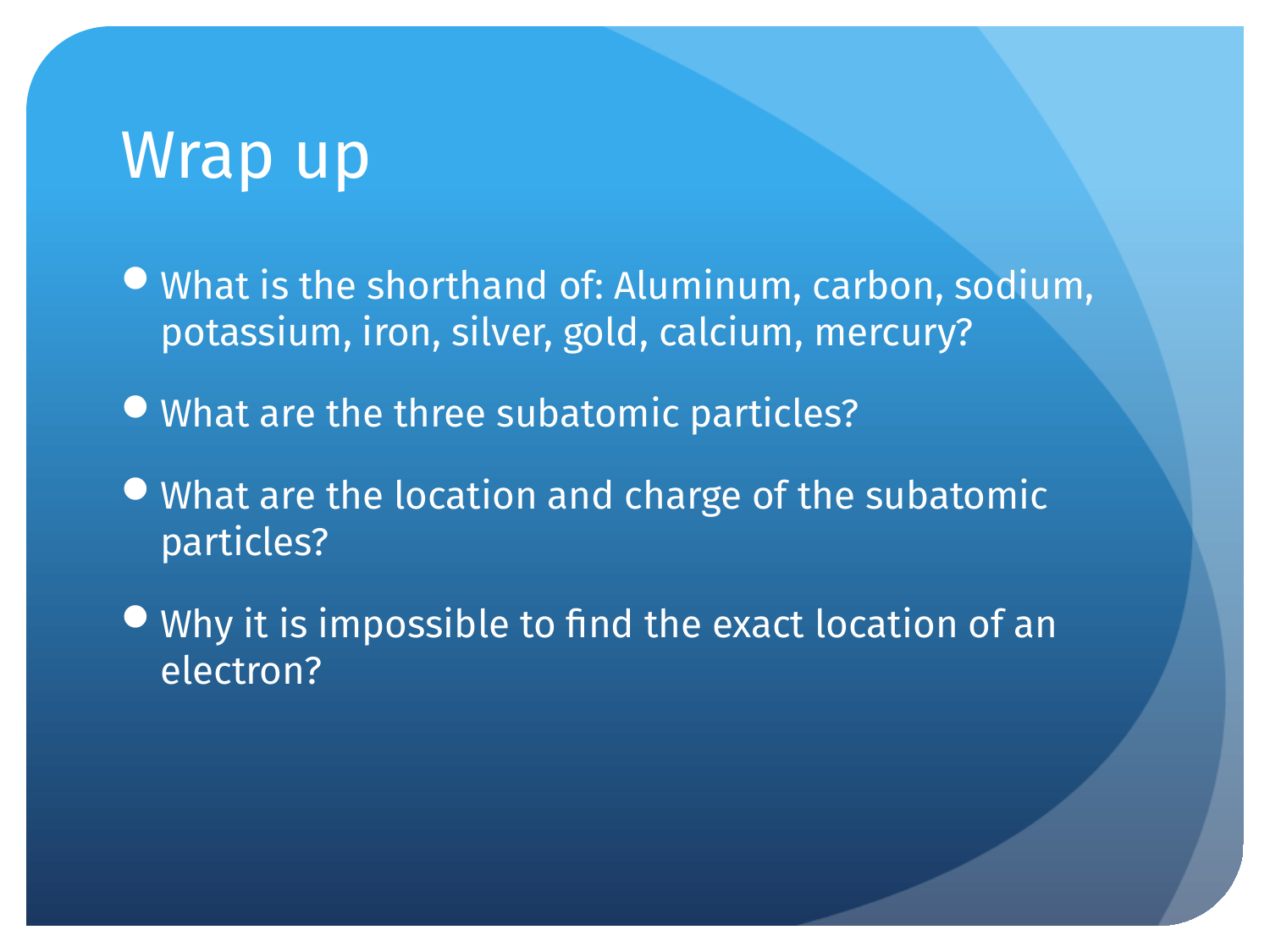

# Wrap up
What is the shorthand of: Aluminum, carbon, sodium, potassium, iron, silver, gold, calcium, mercury?
What are the three subatomic particles?
What are the location and charge of the subatomic particles?
Why it is impossible to find the exact location of an electron?